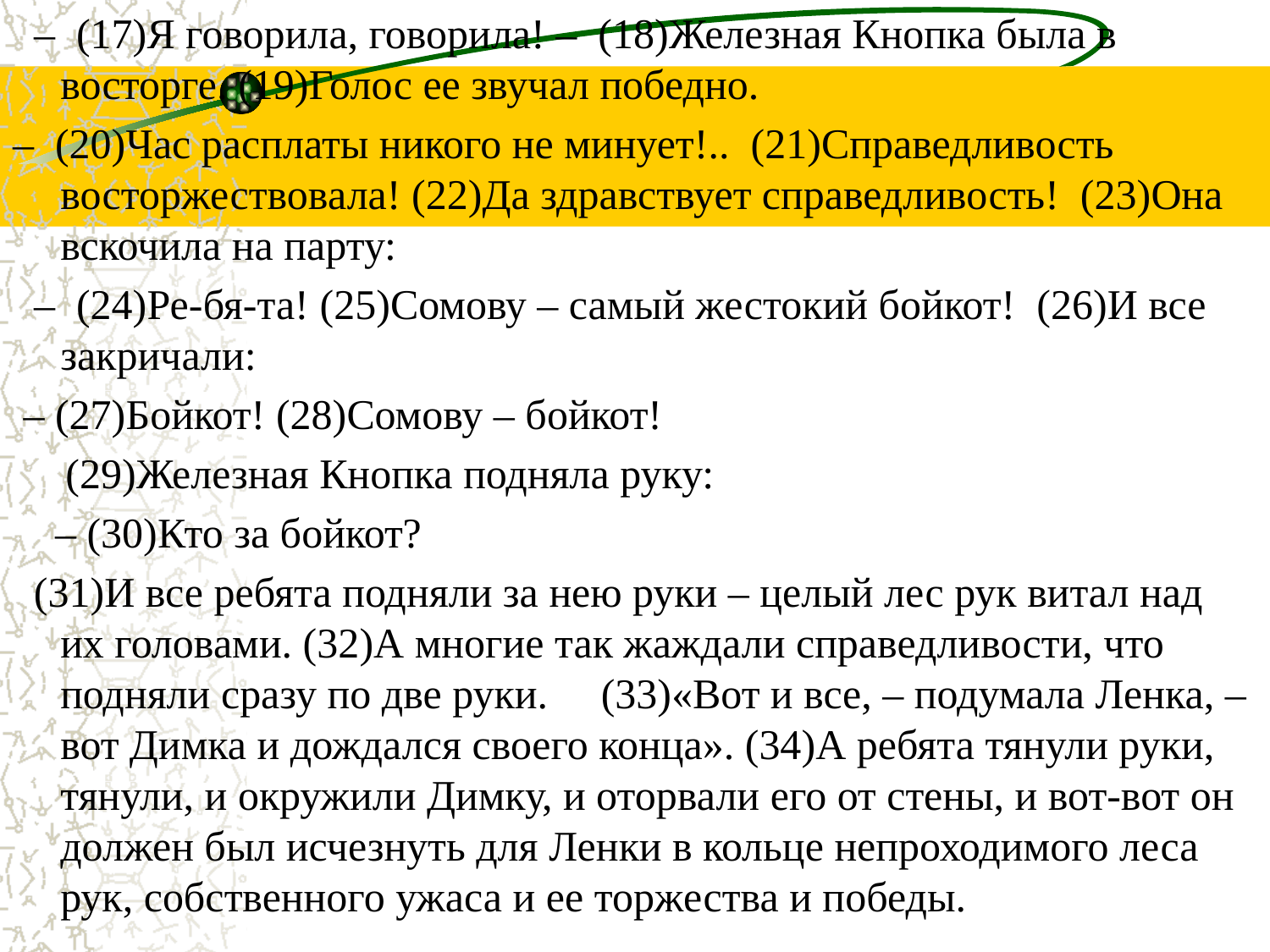

–  (17)Я говорила, говорила! –  (18)Железная Кнопка была в восторге. (19)Голос ее звучал победно.
–  (20)Час расплаты никого не минует!..  (21)Справедливость восторжествовала! (22)Да здравствует справедливость!  (23)Она вскочила на парту:
  –  (24)Ре-бя-та! (25)Сомову – самый жестокий бойкот!  (26)И все закричали:
 – (27)Бойкот! (28)Сомову – бойкот!
     (29)Железная Кнопка подняла руку:
    – (30)Кто за бойкот?
  (31)И все ребята подняли за нею руки – целый лес рук витал над их головами. (32)А многие так жаждали справедливости, что подняли сразу по две руки.     (33)«Вот и все, – подумала Ленка, – вот Димка и дождался своего конца». (34)А ребята тянули руки, тянули, и окружили Димку, и оторвали его от стены, и вот-вот он должен был исчезнуть для Ленки в кольце непроходимого леса рук, собственного ужаса и ее торжества и победы.